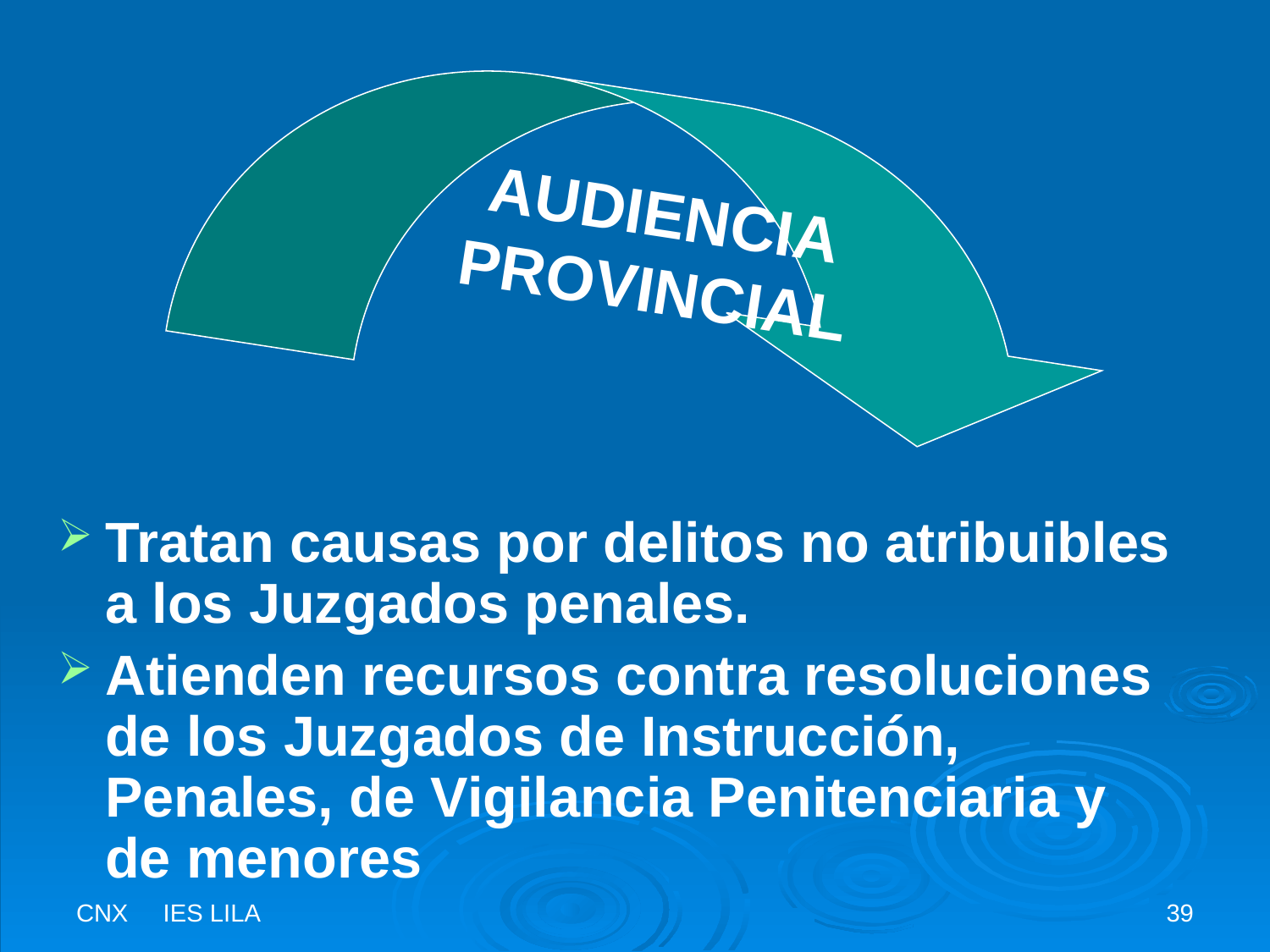

AUDIENCIA
PROVINCIAL

Tratan causas por delitos no atribuibles a los Juzgados penales.
Atienden recursos contra resoluciones de los Juzgados de Instrucción, Penales, de Vigilancia Penitenciaria y de menores
CNX     IES LILA
39